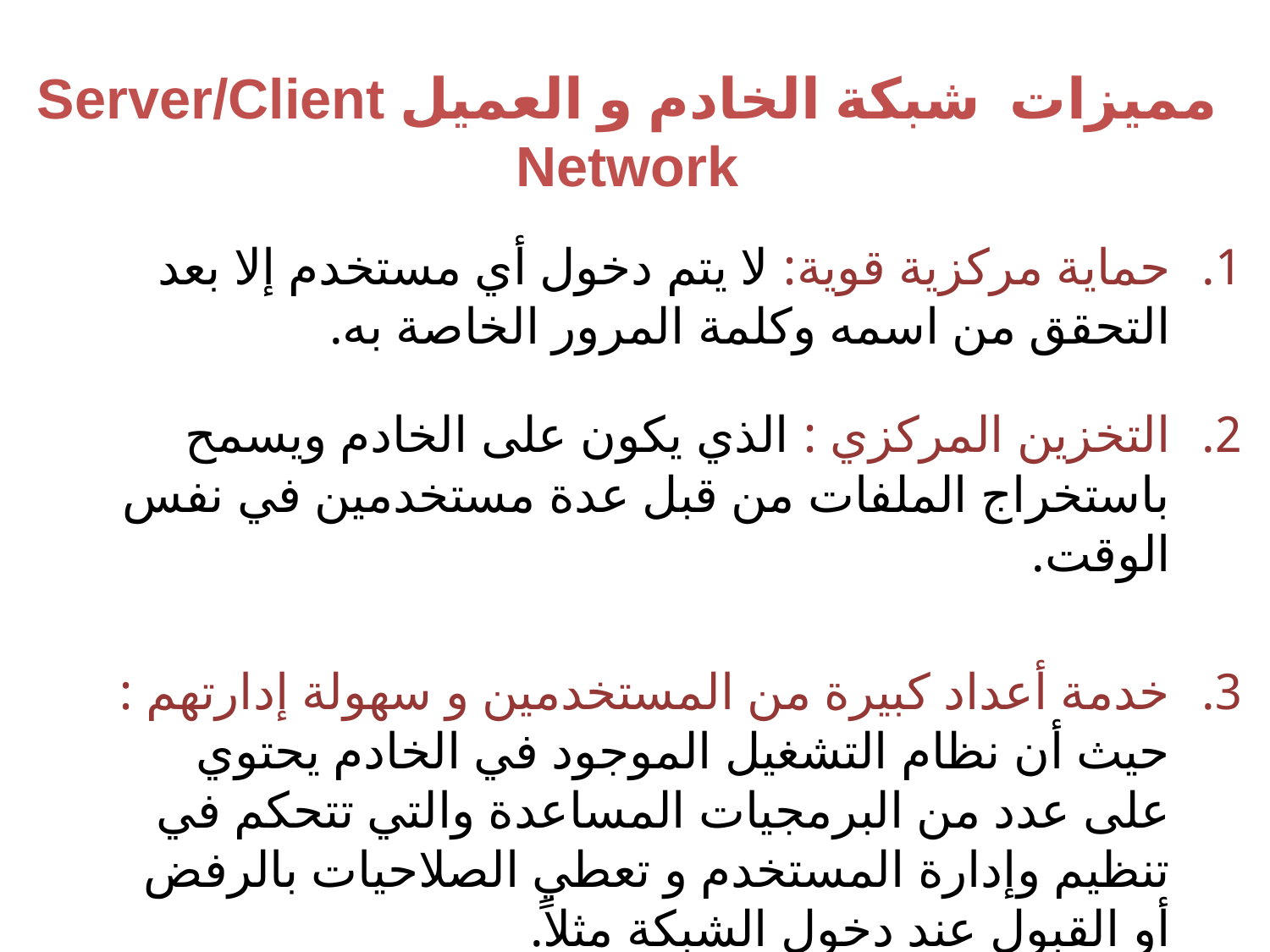

# مميزات  شبكة الخادم و العميل Server/Client Network

حماية مركزية قوية: لا يتم دخول أي مستخدم إلا بعد التحقق من اسمه وكلمة المرور الخاصة به.

التخزين المركزي : الذي يكون على الخادم ويسمح باستخراج الملفات من قبل عدة مستخدمين في نفس الوقت.

خدمة أعداد كبيرة من المستخدمين و سهولة إدارتهم : حيث أن نظام التشغيل الموجود في الخادم يحتوي على عدد من البرمجيات المساعدة والتي تتحكم في تنظيم وإدارة المستخدم و تعطي الصلاحيات بالرفض أو القبول عند دخول الشبكة مثلاً.